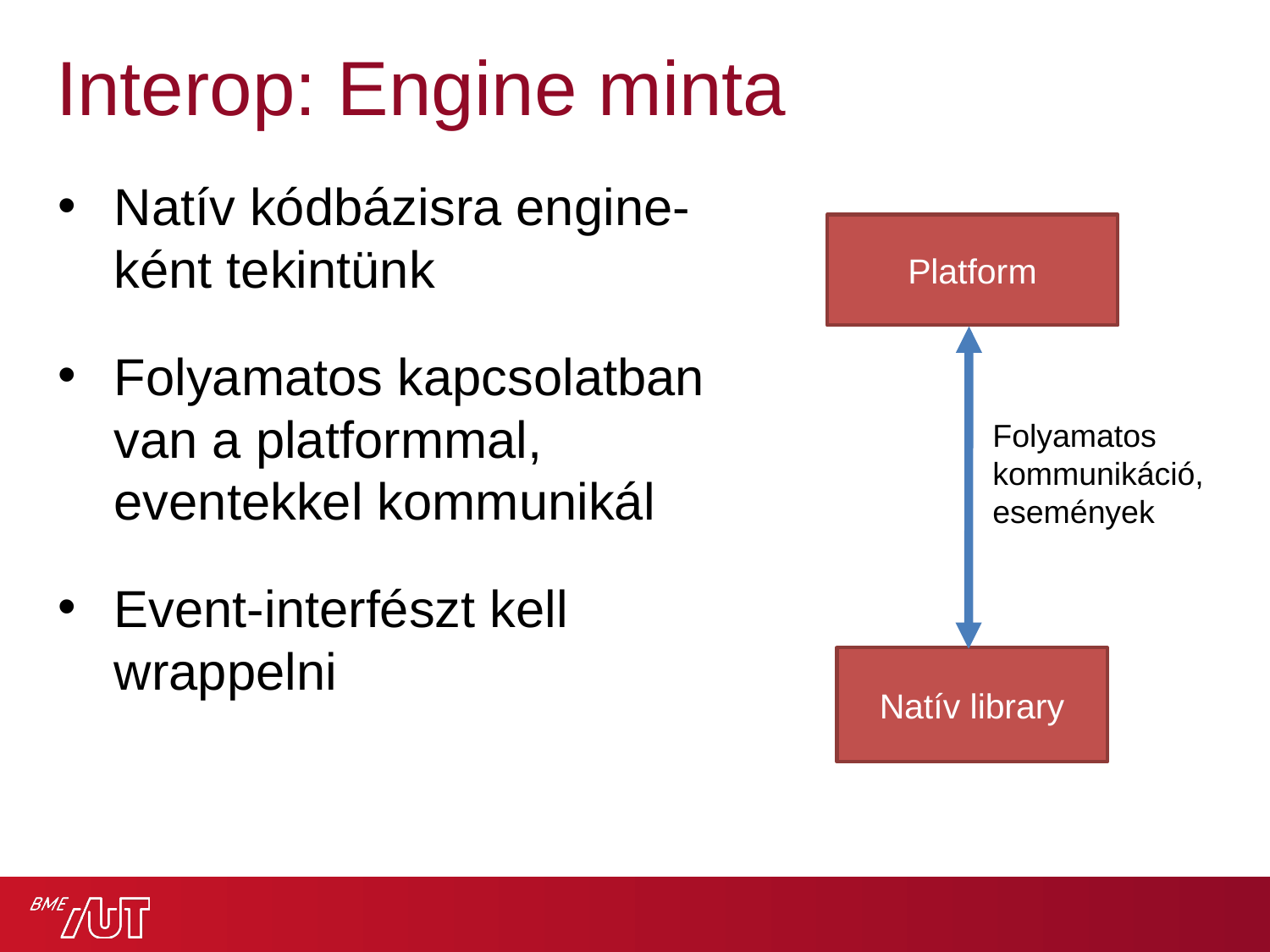

# Interop: Engine minta
Natív kódbázisra engine-ként tekintünk
Folyamatos kapcsolatban van a platformmal, eventekkel kommunikál
Event-interfészt kell wrappelni
Platform
Folyamatos kommunikáció, események
Natív library